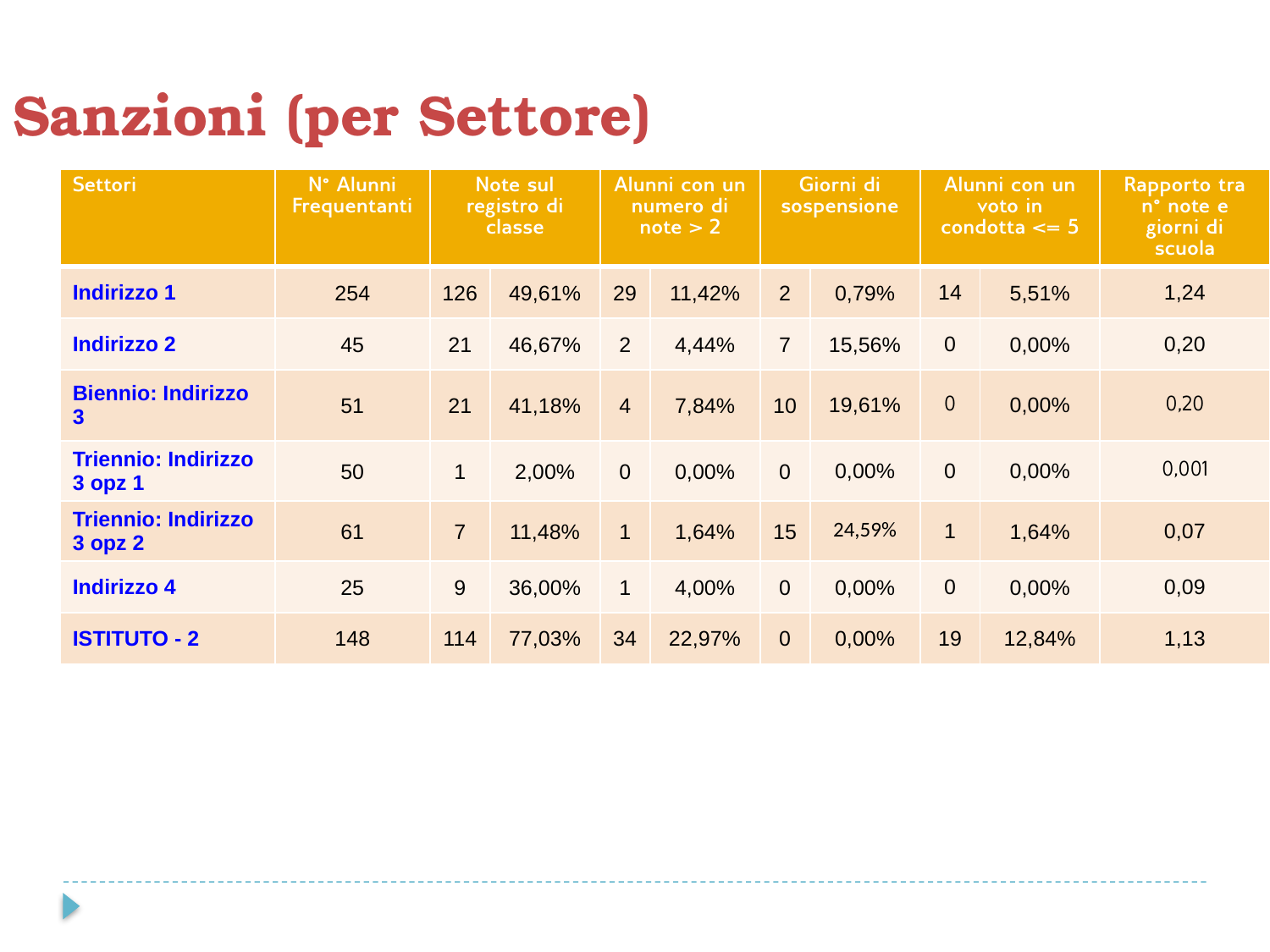

Sanzioni (per Settore)
| Settori | N° Alunni Frequentanti | Note sul registro di classe |  | Alunni con un numero di note > 2 |  | Giorni di sospensione |  | Alunni con un voto in condotta <= 5 |  | Rapporto tra n° note e giorni di scuola |
| --- | --- | --- | --- | --- | --- | --- | --- | --- | --- | --- |
| Indirizzo 1 | 254 | 126 | 49,61% | 29 | 11,42% | 2 | 0,79% | 14 | 5,51% | 1,24 |
| Indirizzo 2 | 45 | 21 | 46,67% | 2 | 4,44% | 7 | 15,56% | 0 | 0,00% | 0,20 |
| Biennio: Indirizzo 3 | 51 | 21 | 41,18% | 4 | 7,84% | 10 | 19,61% | 0 | 0,00% | 0,20 |
| Triennio: Indirizzo 3 opz 1 | 50 | 1 | 2,00% | 0 | 0,00% | 0 | 0,00% | 0 | 0,00% | 0,001 |
| Triennio: Indirizzo 3 opz 2 | 61 | 7 | 11,48% | 1 | 1,64% | 15 | 24,59% | 1 | 1,64% | 0,07 |
| Indirizzo 4 | 25 | 9 | 36,00% | 1 | 4,00% | 0 | 0,00% | 0 | 0,00% | 0,09 |
| ISTITUTO - 2 | 148 | 114 | 77,03% | 34 | 22,97% | 0 | 0,00% | 19 | 12,84% | 1,13 |